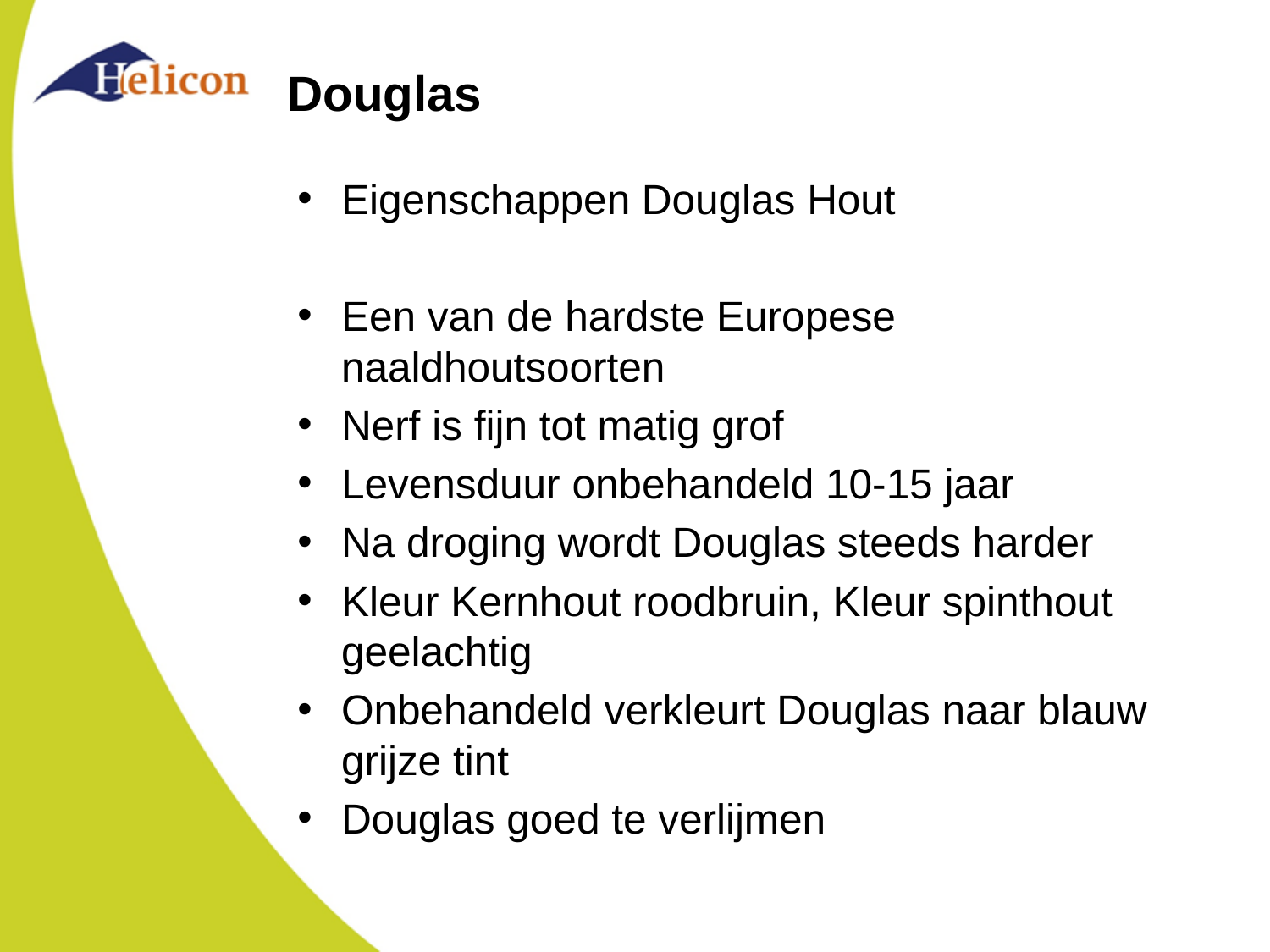

# Douglas
Eigenschappen Douglas Hout

Een van de hardste Europese naaldhoutsoorten
Nerf is fijn tot matig grof
Levensduur onbehandeld 10-15 jaar
Na droging wordt Douglas steeds harder
Kleur Kernhout roodbruin, Kleur spinthout geelachtig
Onbehandeld verkleurt Douglas naar blauw grijze tint
Douglas goed te verlijmen